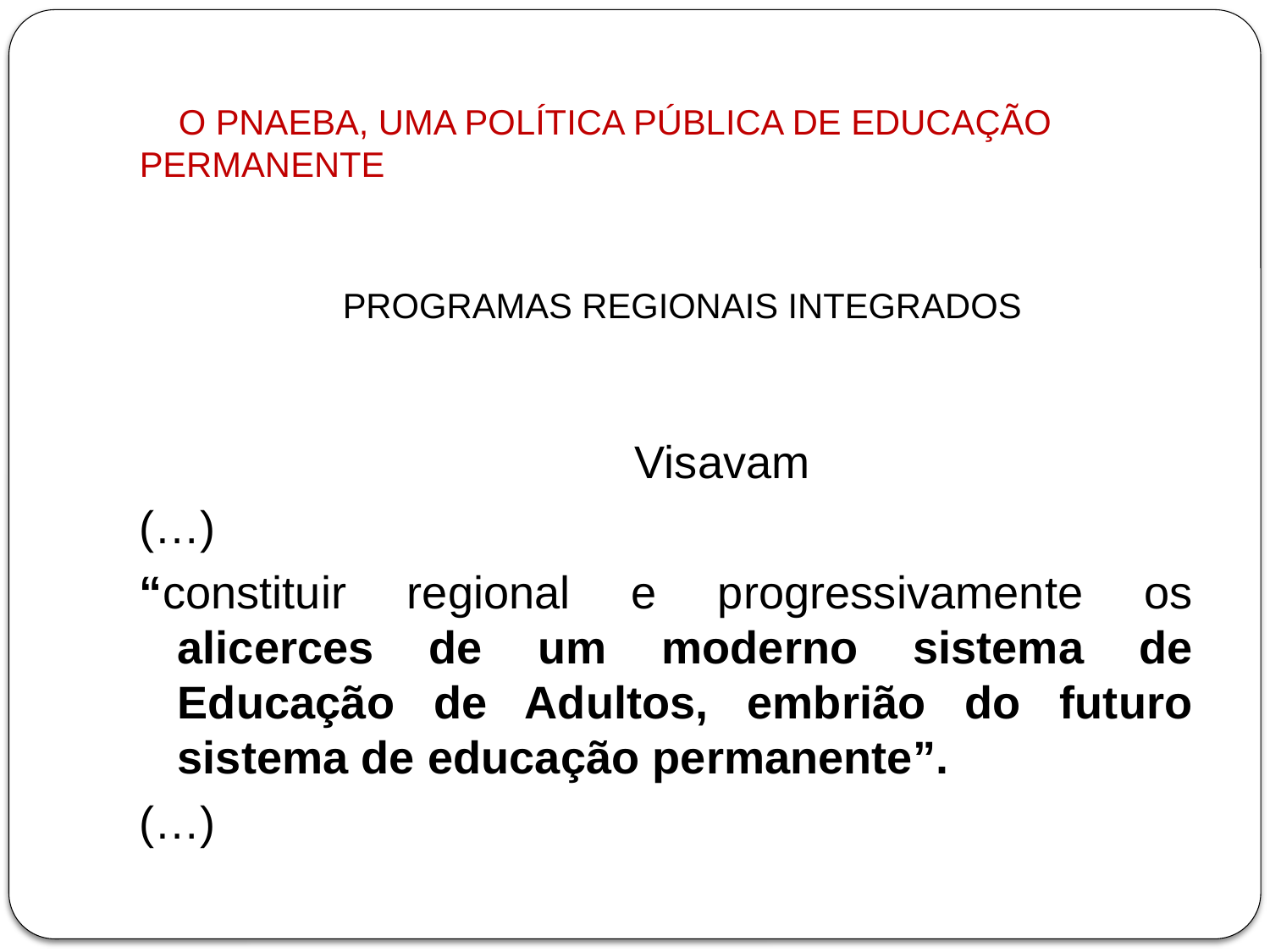

# O PNAEBA, UMA POLÍTICA PÚBLICA DE EDUCAÇÃO PERMANENTE

                PROGRAMAS REGIONAIS INTEGRADOS

                                       Visavam
(…)
“constituir regional e progressivamente os alicerces de um moderno sistema de Educação de Adultos, embrião do futuro sistema de educação permanente”.
(…)